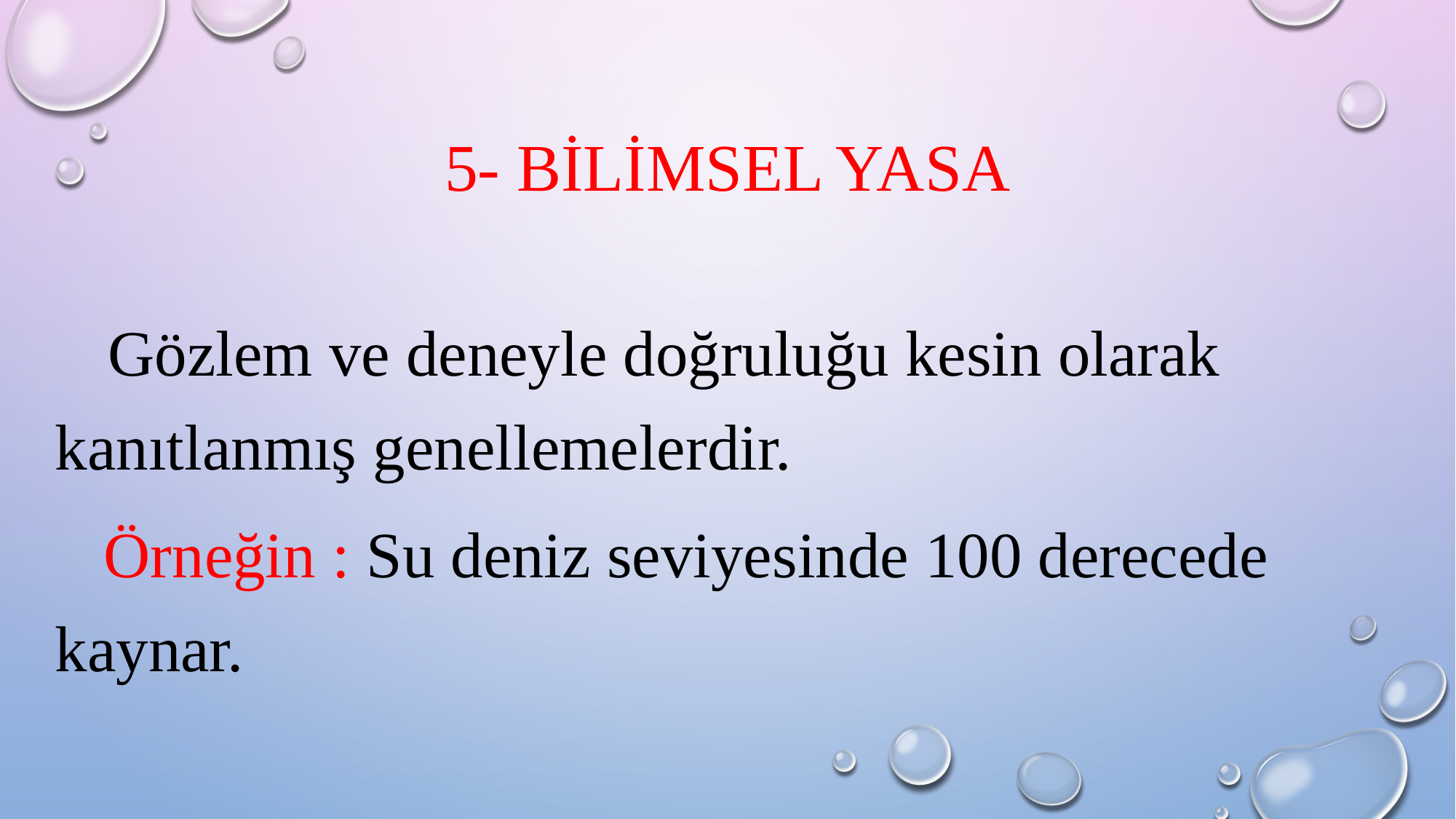

# 5- bilimsel yasa
   Gözlem ve deneyle doğruluğu kesin olarak kanıtlanmış genellemelerdir.
   Örneğin : Su deniz seviyesinde 100 derecede kaynar.